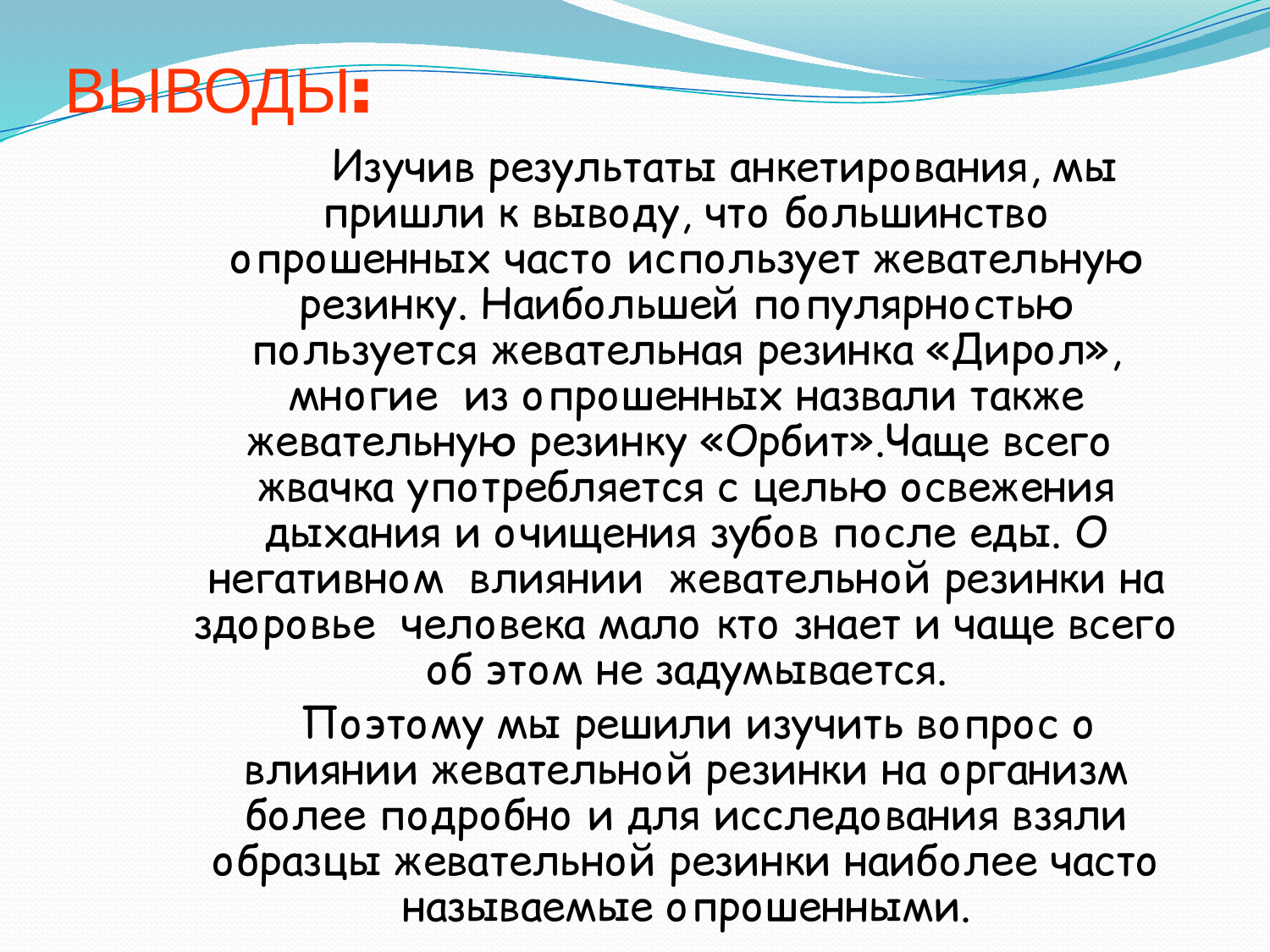

# ВЫВОДЫ:
         Изучив результаты анкетирования, мы пришли к выводу, что большинство опрошенных часто использует жевательную резинку. Наибольшей популярностью пользуется жевательная резинка «Дирол», многие  из опрошенных назвали также жевательную резинку «Орбит».Чаще всего  жвачка употребляется с целью освежения дыхания и очищения зубов после еды. О негативном  влиянии  жевательной резинки на здоровье  человека мало кто знает и чаще всего об этом не задумывается.
     Поэтому мы решили изучить вопрос о влиянии жевательной резинки на организм более подробно и для исследования взяли образцы жевательной резинки наиболее часто называемые опрошенными.